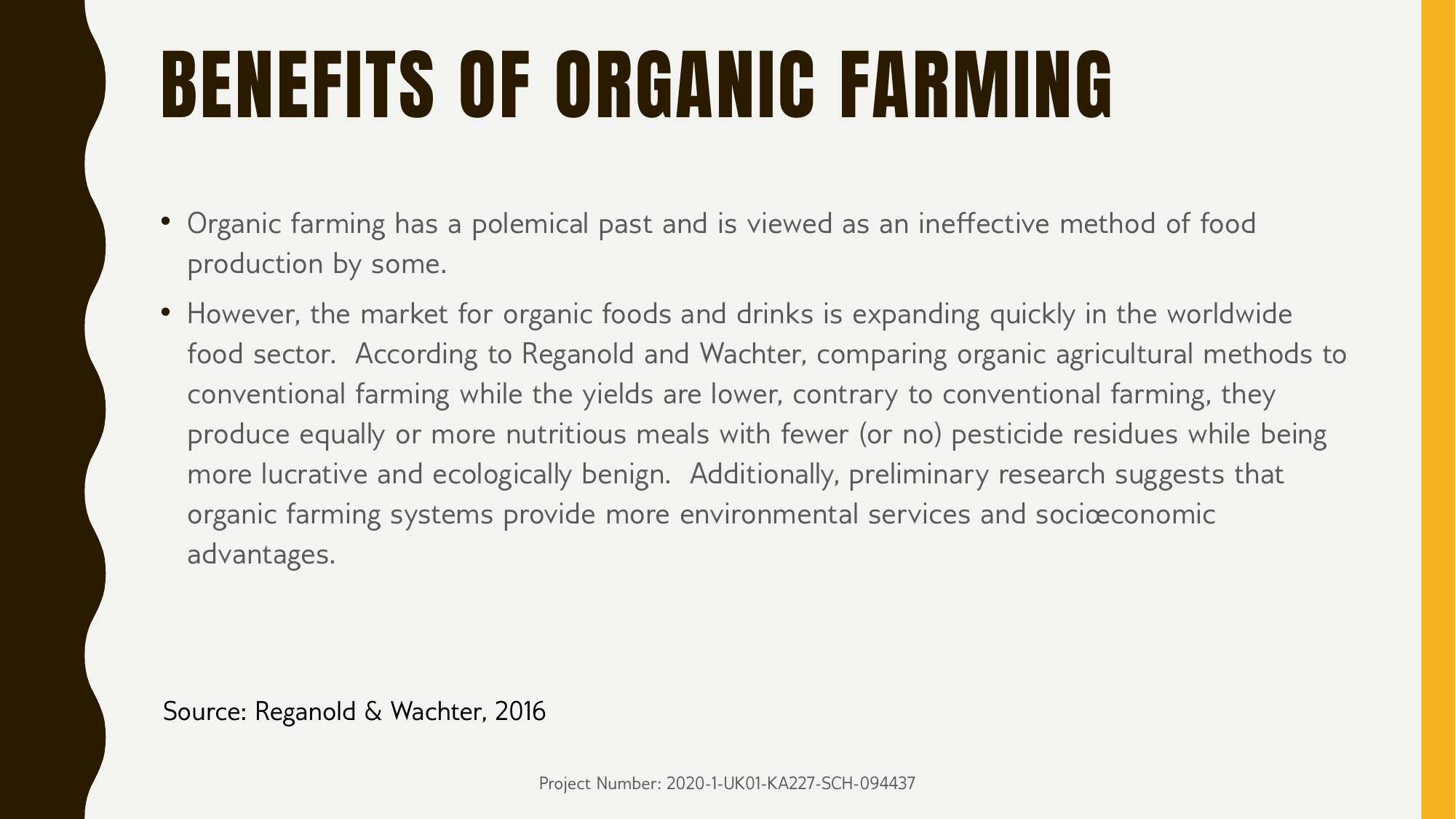

# Benefits of organic farming
Organic farming has a polemical past and is viewed as an ineffective method of food production by some.
However, the market for organic foods and drinks is expanding quickly in the worldwide food sector.  According to Reganold and Wachter, comparing organic agricultural methods to conventional farming while the yields are lower, contrary to conventional farming, they produce equally or more nutritious meals with fewer (or no) pesticide residues while being more lucrative and ecologically benign.  Additionally, preliminary research suggests that organic farming systems provide more environmental services and socioeconomic advantages.

Source: Reganold & Wachter, 2016
Project Number: 2020-1-UK01-KA227-SCH-094437